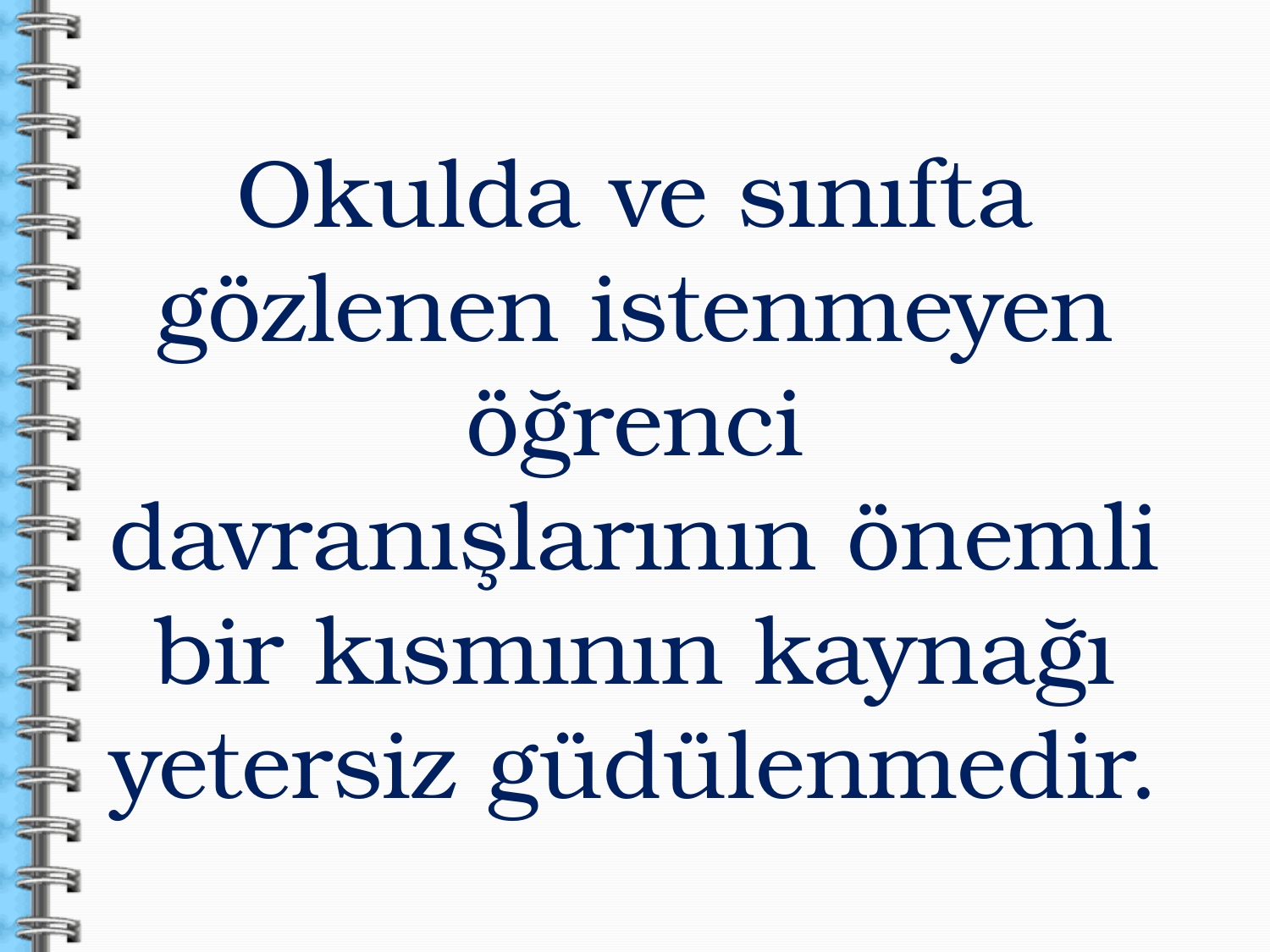

Okulda ve sınıfta gözlenen istenmeyen öğrenci davranışlarının önemli bir kısmının kaynağı yetersiz güdülenmedir.